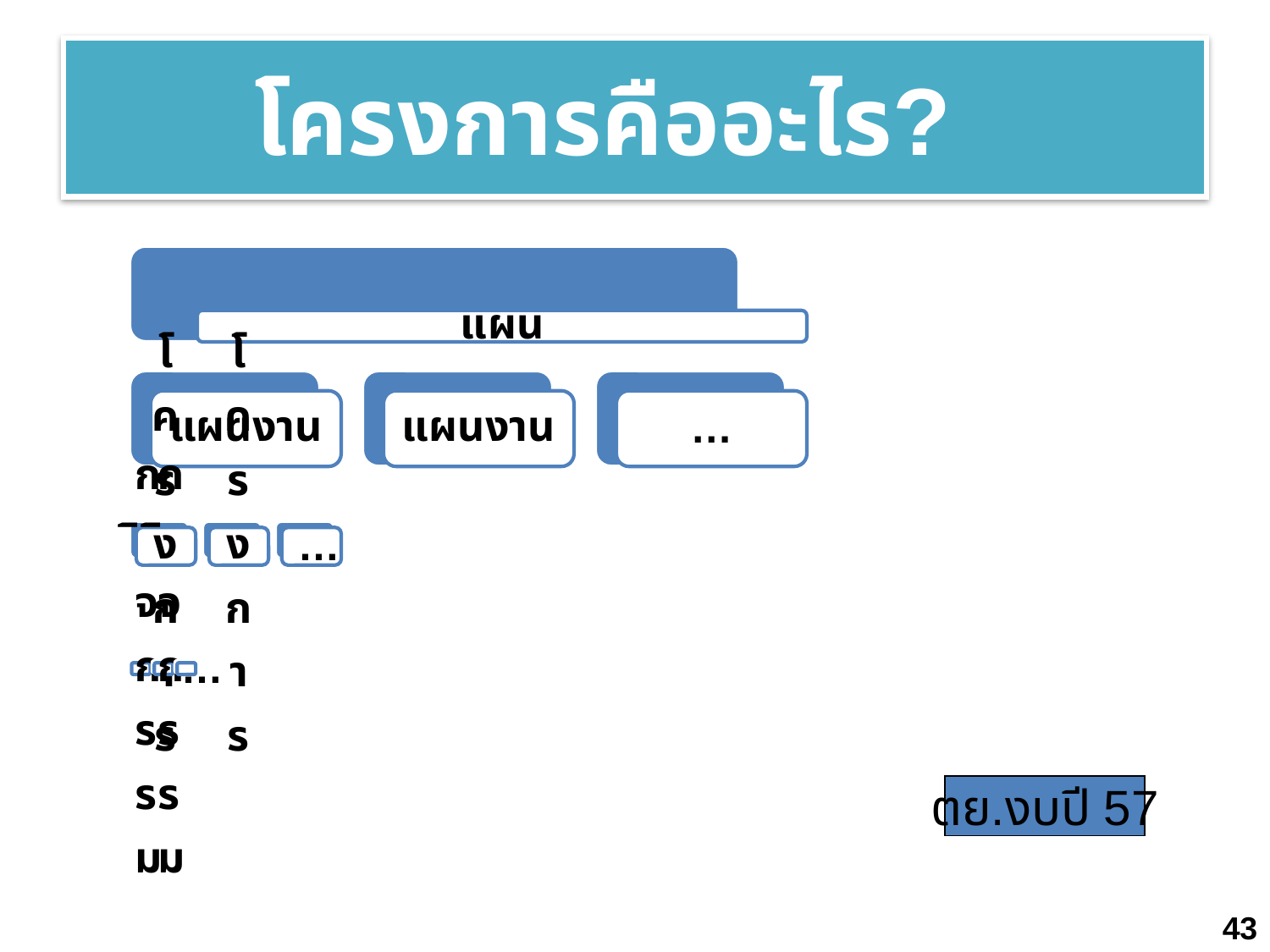

โครงการคืออะไร?
แผน
แผนงาน
แผนงาน
โครงการ
โครงการ
…
…
…
ตย.งบปี 57
43